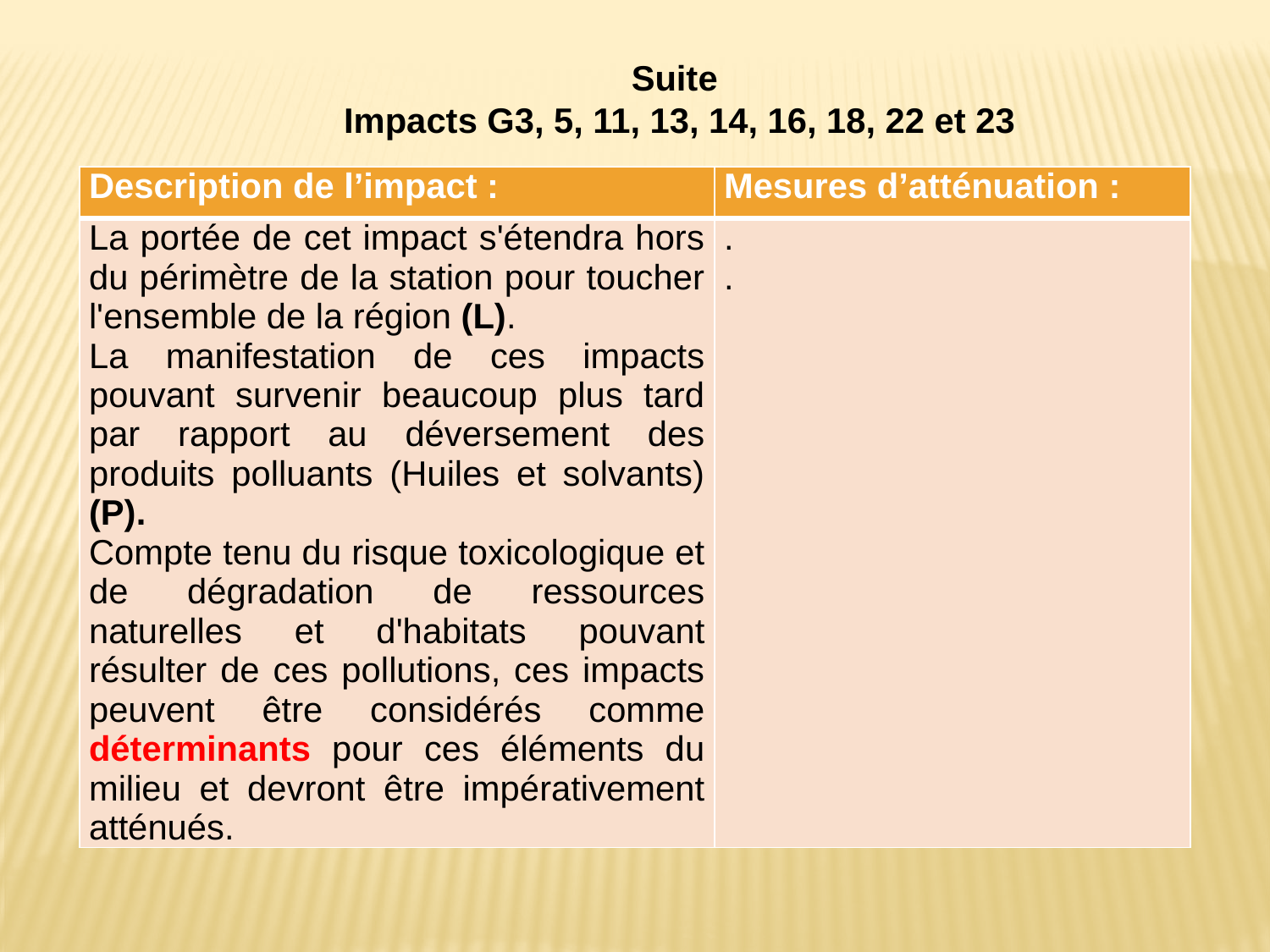

Suite
Impacts G3, 5, 11, 13, 14, 16, 18, 22 et 23

| Description de l’impact : | Mesures d’atténuation : |
| --- | --- |
| La portée de cet impact s'étendra hors du périmètre de la station pour toucher l'ensemble de la région (L). La manifestation de ces impacts pouvant survenir beaucoup plus tard par rapport au déversement des produits polluants (Huiles et solvants) (P). Compte tenu du risque toxicologique et de dégradation de ressources naturelles et d'habitats pouvant résulter de ces pollutions, ces impacts peuvent être considérés comme déterminants pour ces éléments du milieu et devront être impérativement atténués. | . . |